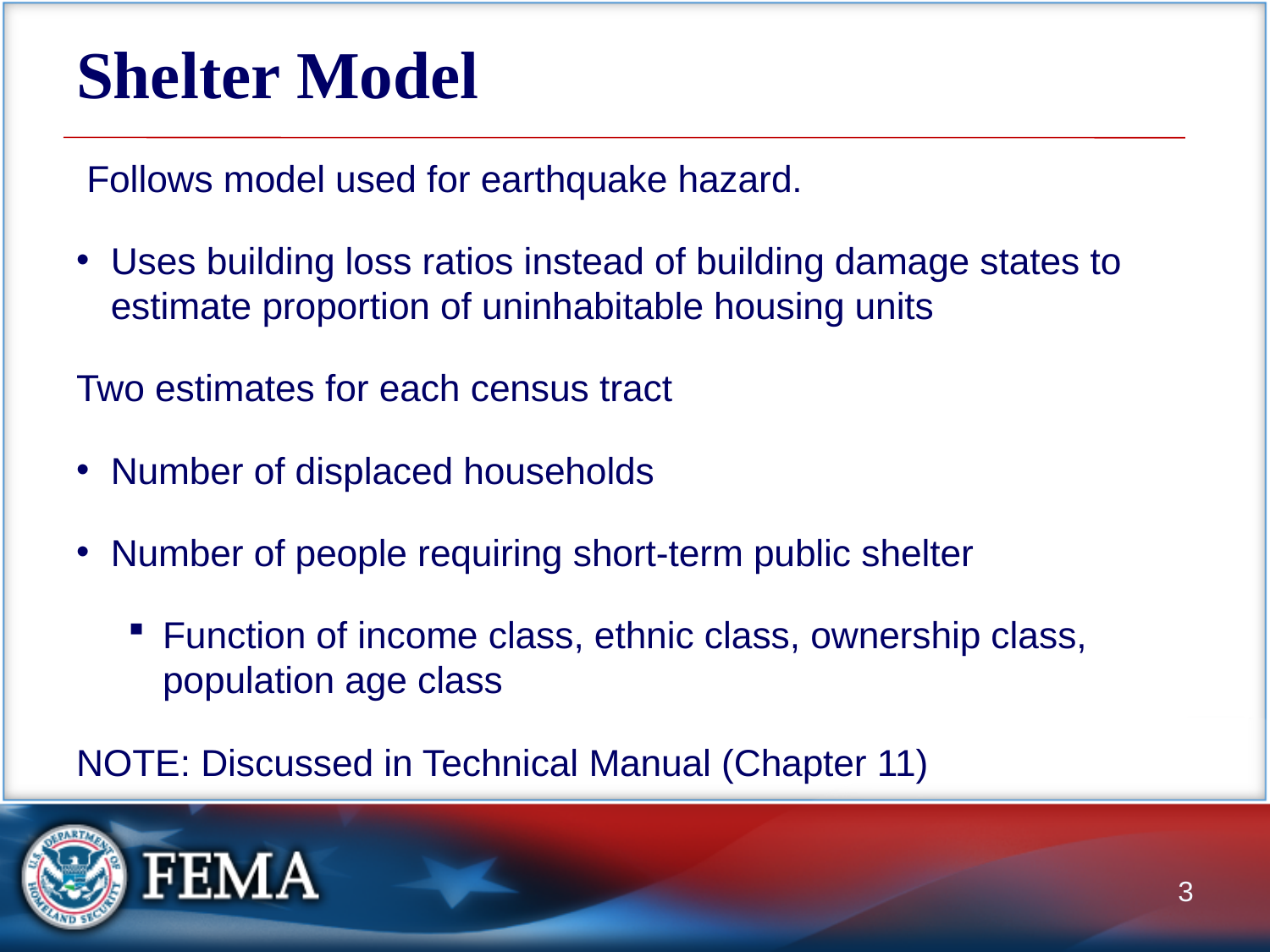

# Shelter Model
 Follows model used for earthquake hazard.
Uses building loss ratios instead of building damage states to estimate proportion of uninhabitable housing units
Two estimates for each census tract
Number of displaced households
Number of people requiring short-term public shelter
Function of income class, ethnic class, ownership class, population age class
NOTE: Discussed in Technical Manual (Chapter 11)
3